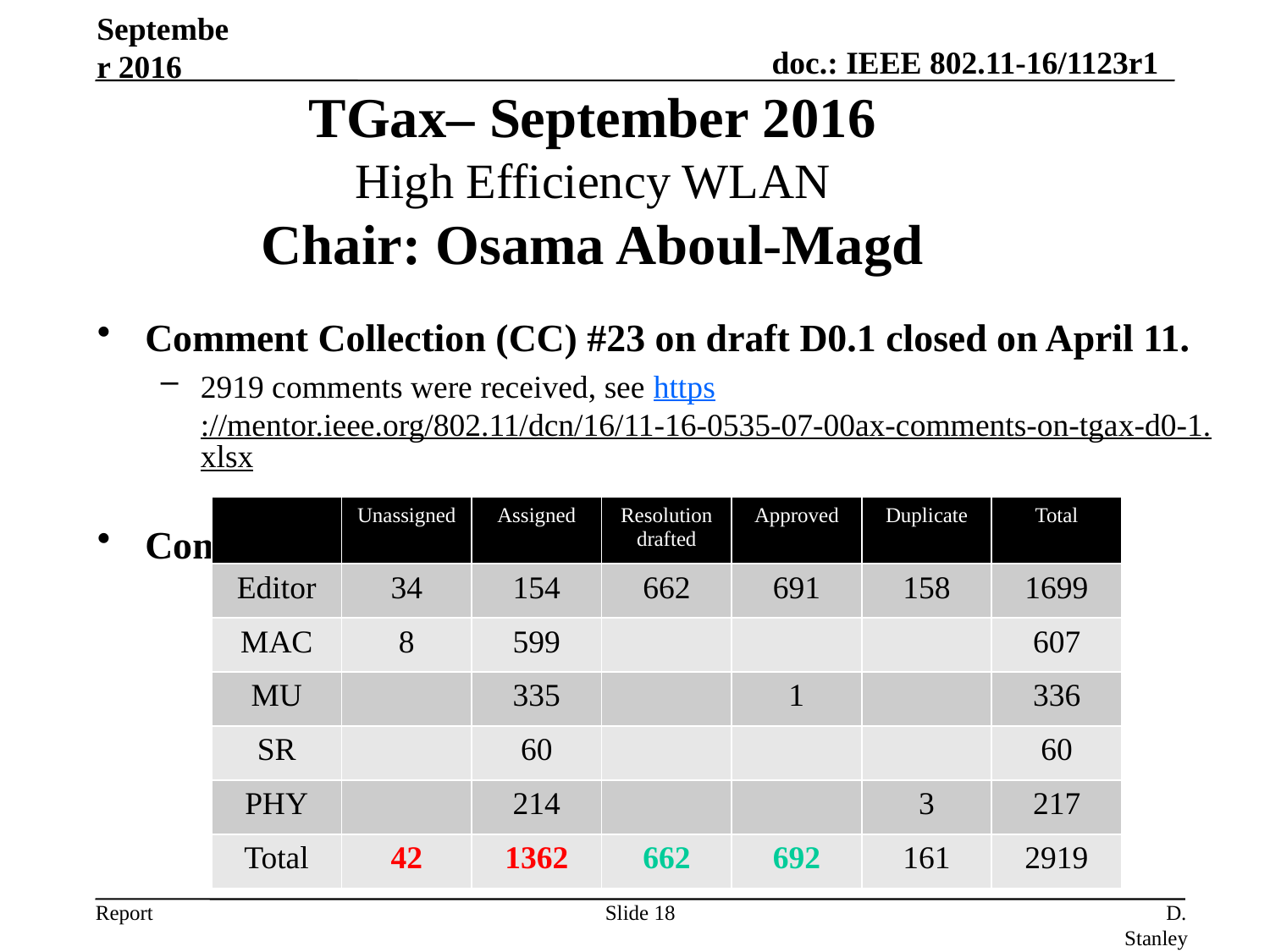

September 2016
TGax– September 2016
High Efficiency WLAN
Chair: Osama Aboul-Magd
Comment Collection (CC) #23 on draft D0.1 closed on April 11.
2919 comments were received, see https://mentor.ieee.org/802.11/dcn/16/11-16-0535-07-00ax-comments-on-tgax-d0-1.xlsx
Comment resolution status:

|  | Unassigned | Assigned | Resolution drafted | Approved | Duplicate | Total |
| --- | --- | --- | --- | --- | --- | --- |
| Editor | 34 | 154 | 662 | 691 | 158 | 1699 |
| MAC | 8 | 599 |  |  |  | 607 |
| MU |  | 335 |  | 1 |  | 336 |
| SR |  | 60 |  |  |  | 60 |
| PHY |  | 214 |  |  | 3 | 217 |
| Total | 42 | 1362 | 662 | 692 | 161 | 2919 |
Slide 18
D. Stanley, HP Enterprise